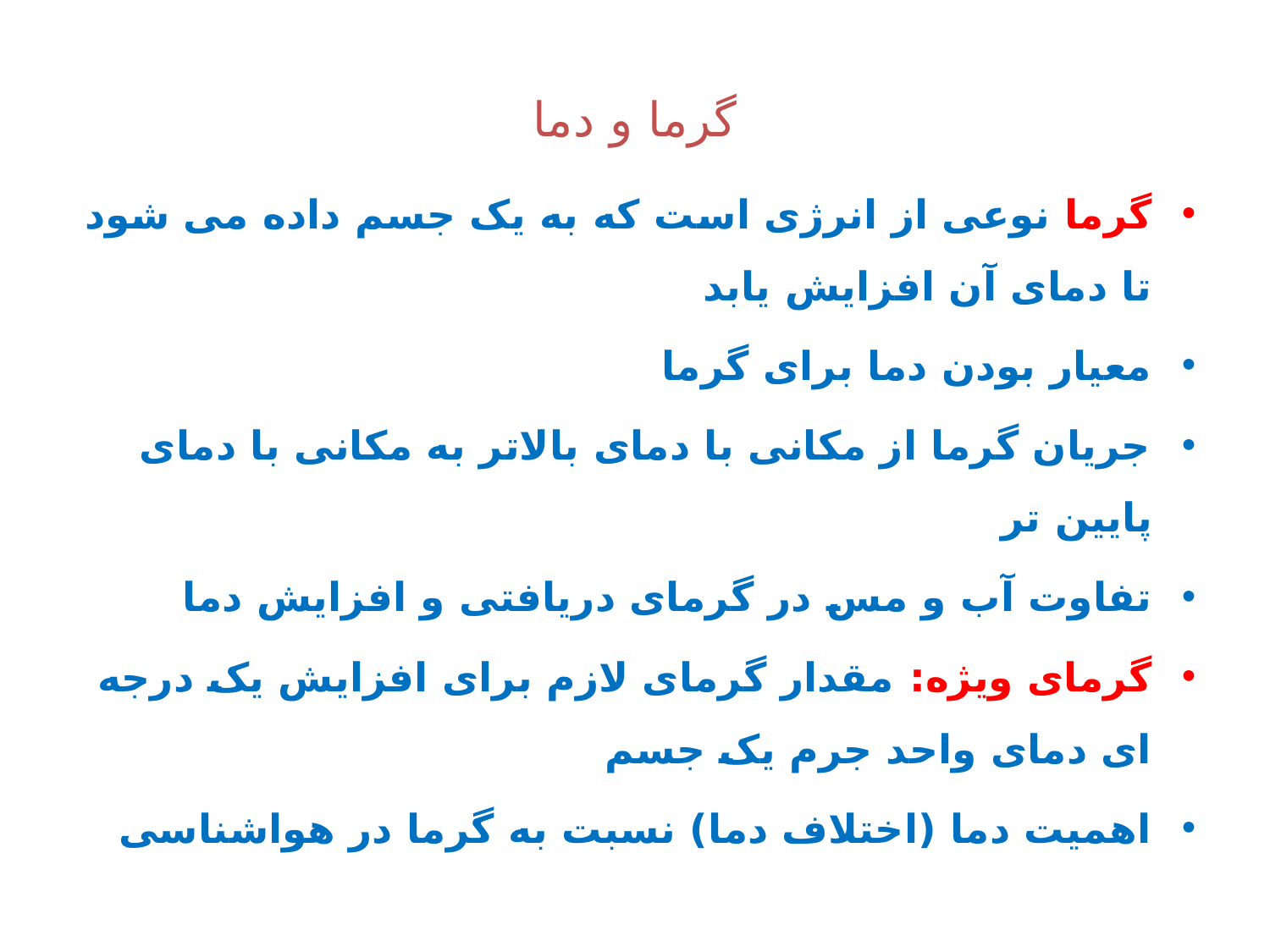

# گرما و دما
گرما نوعی از انرژی است که به یک جسم داده می شود تا دمای آن افزایش یابد
معیار بودن دما برای گرما
جریان گرما از مکانی با دمای بالاتر به مکانی با دمای پایین تر
تفاوت آب و مس در گرمای دریافتی و افزایش دما
گرمای ویژه: مقدار گرمای لازم برای افزایش یک درجه ای دمای واحد جرم یک جسم
اهمیت دما (اختلاف دما) نسبت به گرما در هواشناسی